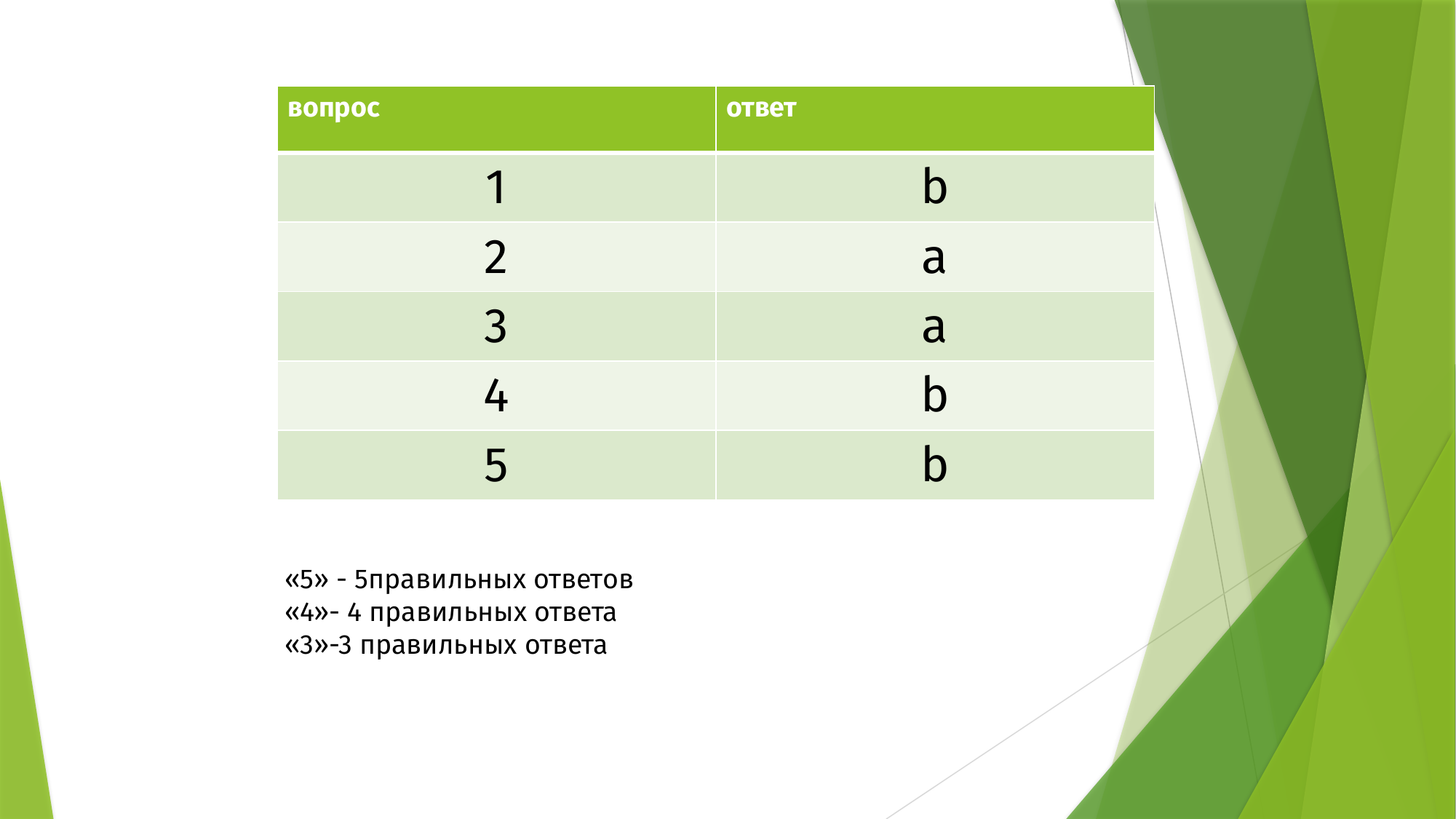

| вопрос | ответ |
| --- | --- |
| 1 | b |
| 2 | a |
| 3 | a |
| 4 | b |
| 5 | b |
«5» - 5правильных ответов
«4»- 4 правильных ответа
«3»-3 правильных ответа